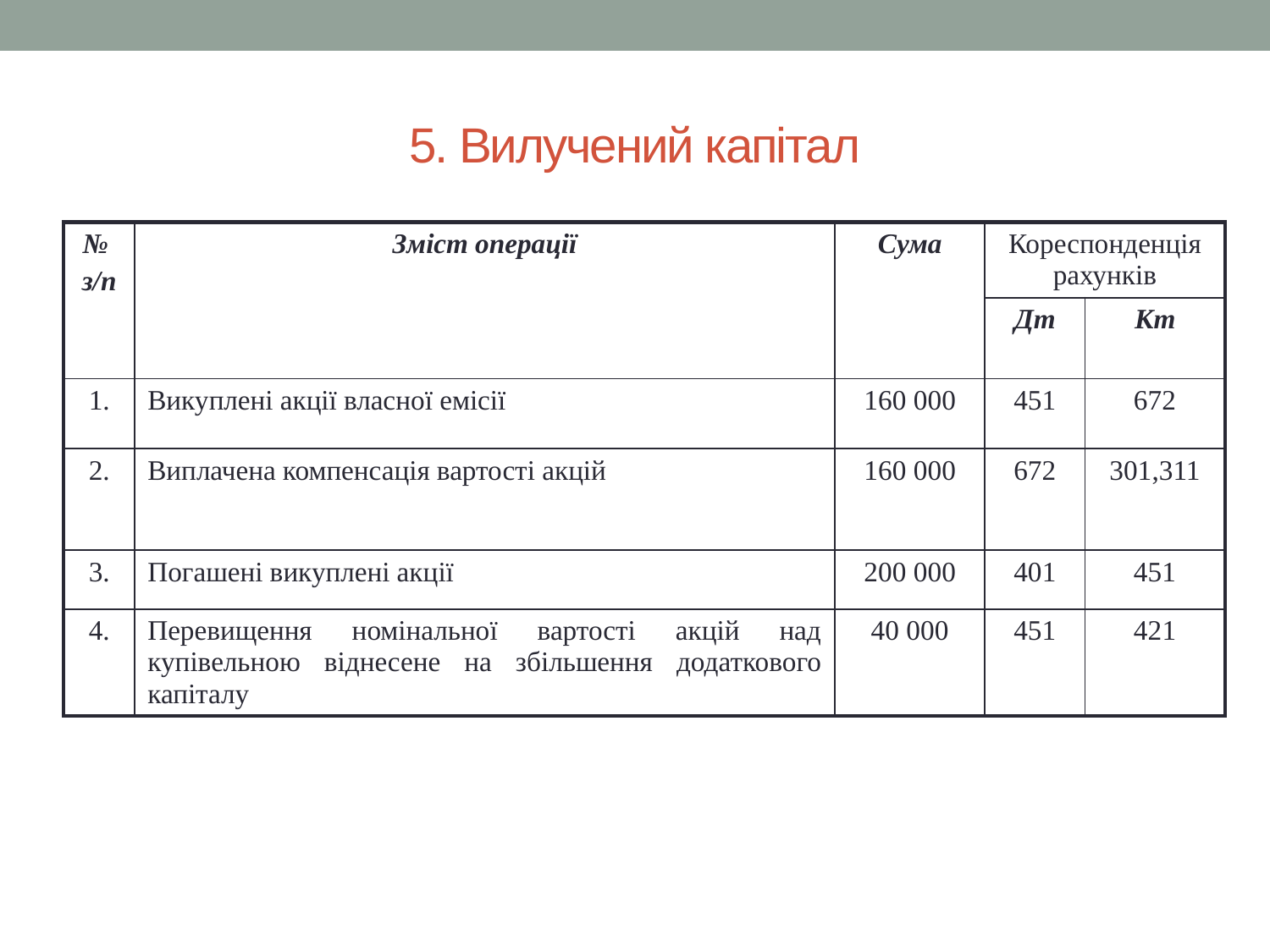

# 5. Вилучений капітал
| № з/п | Зміст операції | Сума | Кореспонденція рахунків |  |
| --- | --- | --- | --- | --- |
|  |  |  | Дт | Кт |
| 1. | Викуплені акції власної емісії | 160 000 | 451 | 672 |
| 2. | Виплачена компенсація вартості акцій | 160 000 | 672 | 301,311 |
| 3. | Погашені викуплені акції | 200 000 | 401 | 451 |
| 4. | Перевищення номінальної вартості акцій над купівельною віднесене на збільшення додаткового капіталу | 40 000 | 451 | 421 |